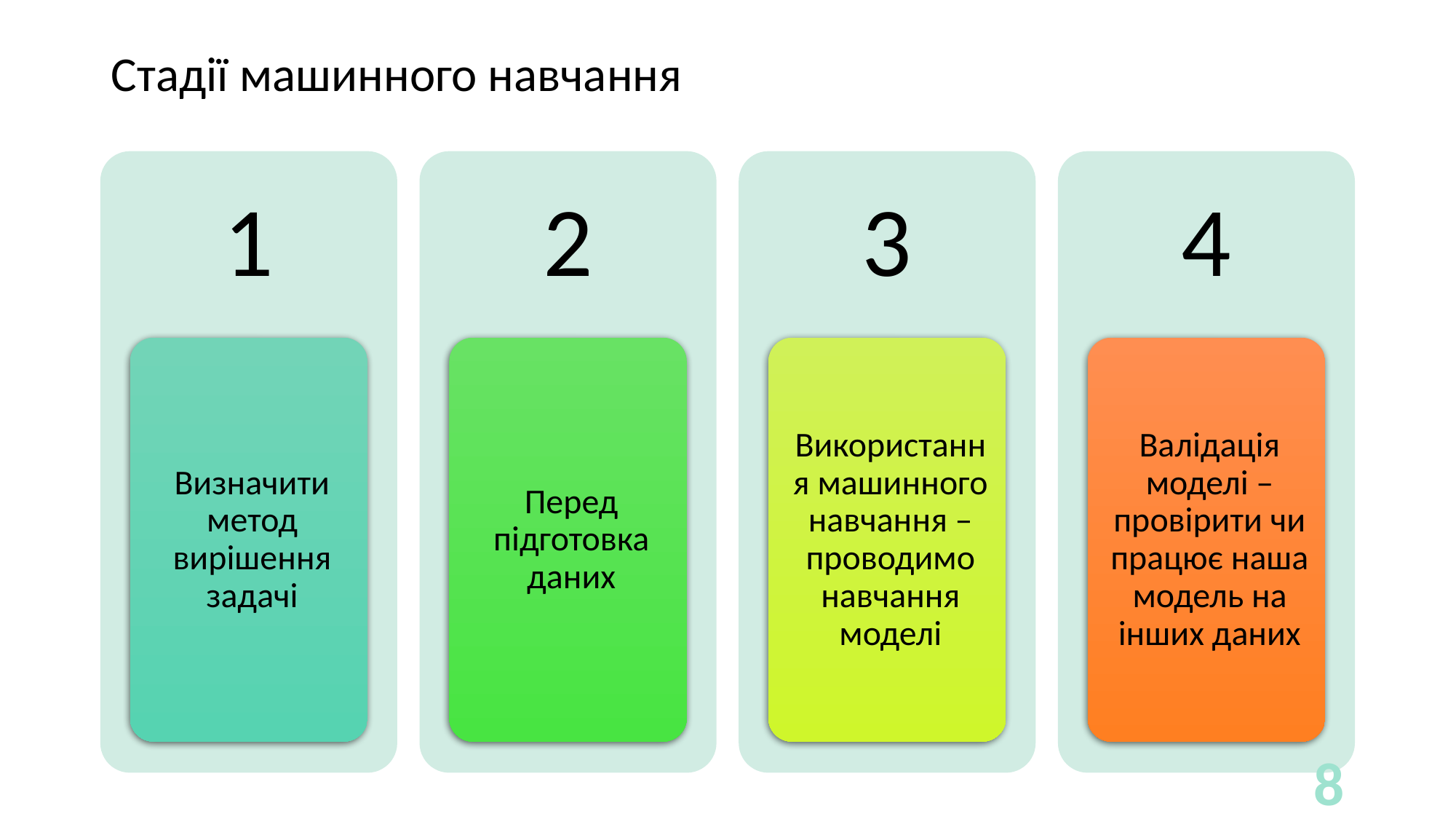

# Стадії машинного навчання
1
Визначити метод вирішення задачі
2
Перед підготовка даних
3
Використання машинного навчання – проводимо навчання моделі
4
Валідація моделі – провірити чи працює наша модель на інших даних
8